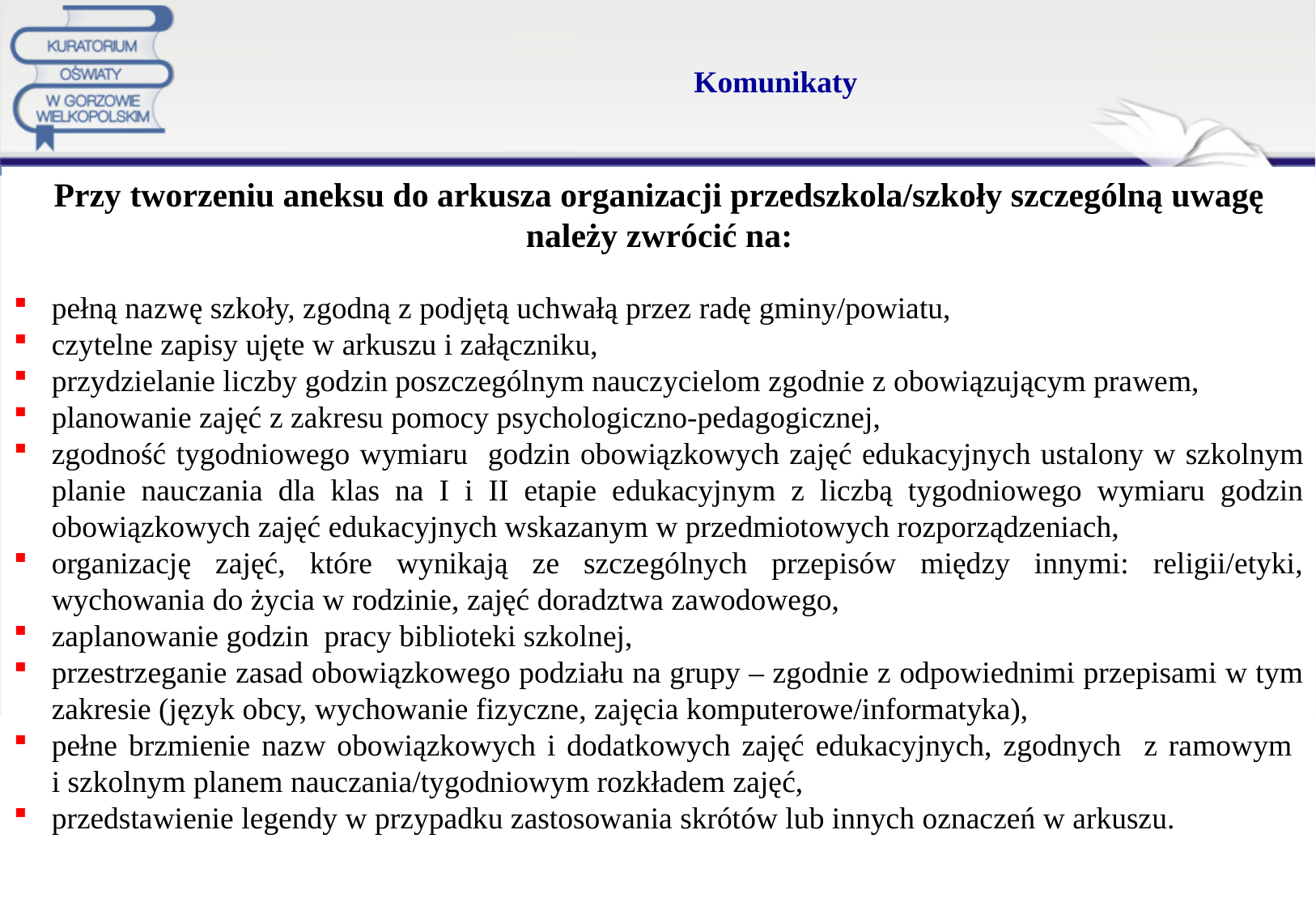

# Komunikaty
Przy tworzeniu aneksu do arkusza organizacji przedszkola/szkoły szczególną uwagę należy zwrócić na:

pełną nazwę szkoły, zgodną z podjętą uchwałą przez radę gminy/powiatu,
czytelne zapisy ujęte w arkuszu i załączniku,
przydzielanie liczby godzin poszczególnym nauczycielom zgodnie z obowiązującym prawem,
planowanie zajęć z zakresu pomocy psychologiczno-pedagogicznej,
zgodność tygodniowego wymiaru  godzin obowiązkowych zajęć edukacyjnych ustalony w szkolnym planie nauczania dla klas na I i II etapie edukacyjnym z liczbą tygodniowego wymiaru godzin obowiązkowych zajęć edukacyjnych wskazanym w przedmiotowych rozporządzeniach,
organizację zajęć, które wynikają ze szczególnych przepisów między innymi: religii/etyki, wychowania do życia w rodzinie, zajęć doradztwa zawodowego,
zaplanowanie godzin  pracy biblioteki szkolnej,
przestrzeganie zasad obowiązkowego podziału na grupy – zgodnie z odpowiednimi przepisami w tym zakresie (język obcy, wychowanie fizyczne, zajęcia komputerowe/informatyka),
pełne brzmienie nazw obowiązkowych i dodatkowych zajęć edukacyjnych, zgodnych  z ramowym
i szkolnym planem nauczania/tygodniowym rozkładem zajęć,
przedstawienie legendy w przypadku zastosowania skrótów lub innych oznaczeń w arkuszu.